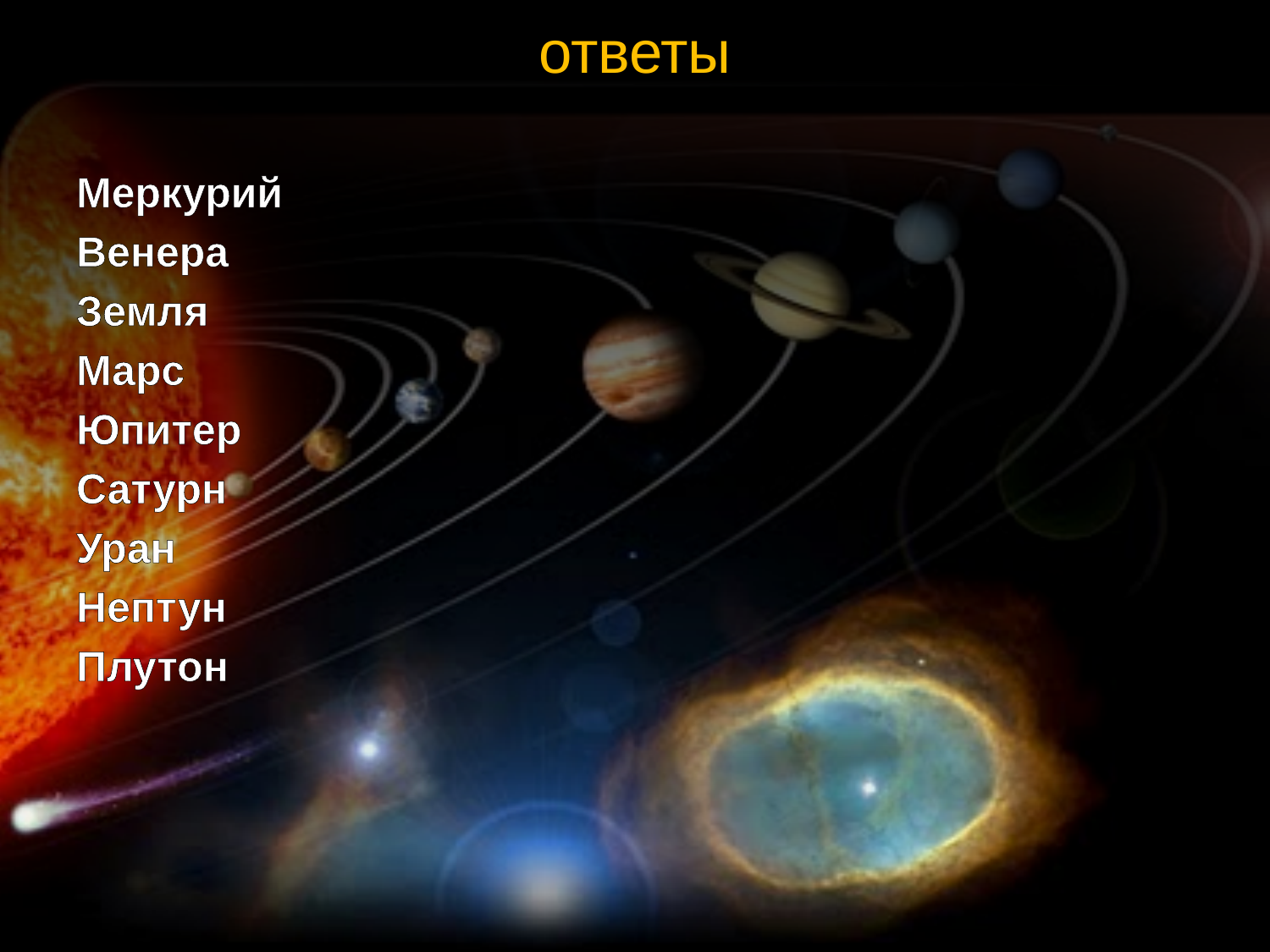

# ответы
Меркурий
Венера
Земля
Марс
Юпитер
Сатурн
Уран
Нептун
Плутон